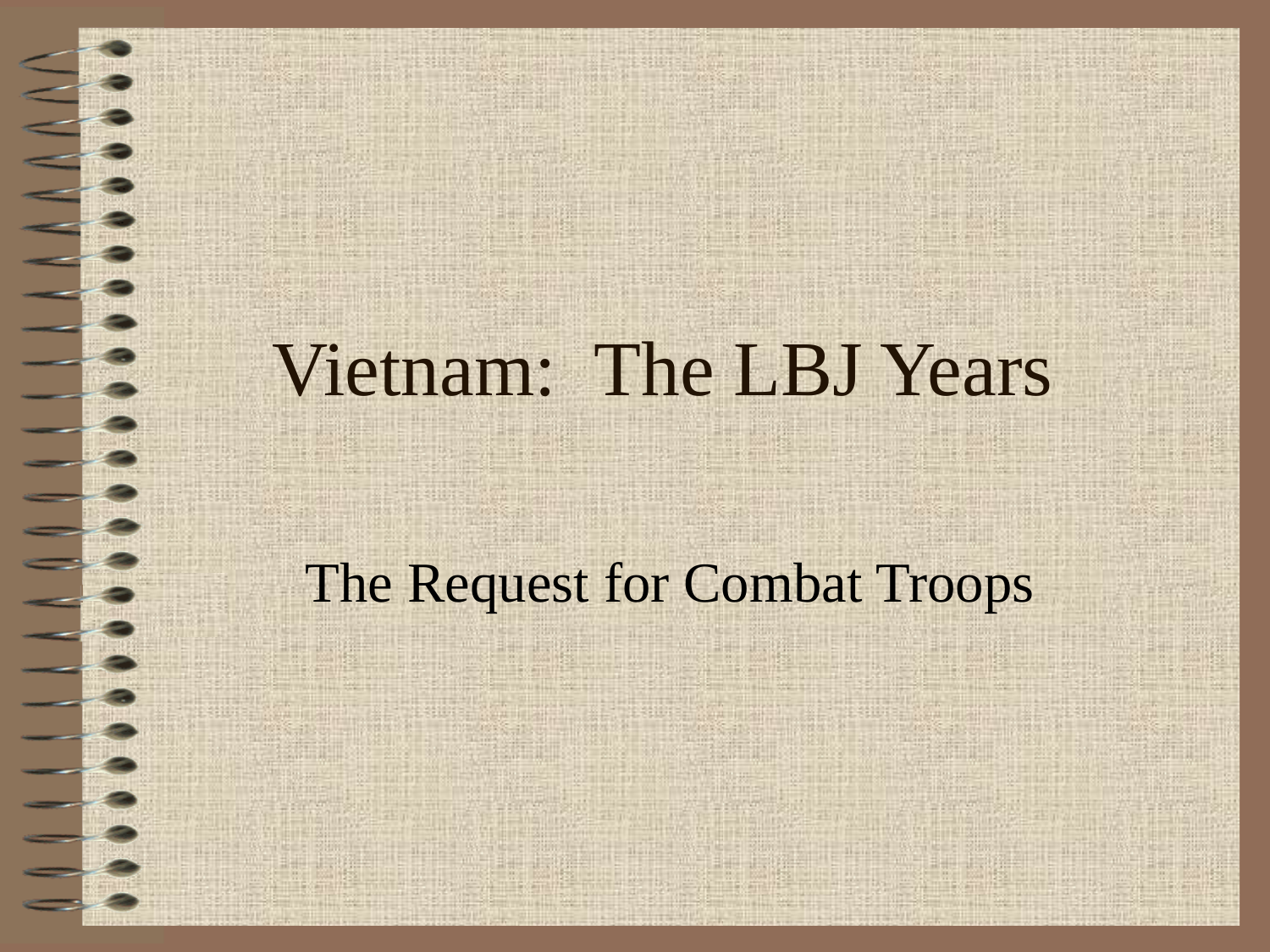

# Vietnam:  The LBJ Years
The Request for Combat Troops